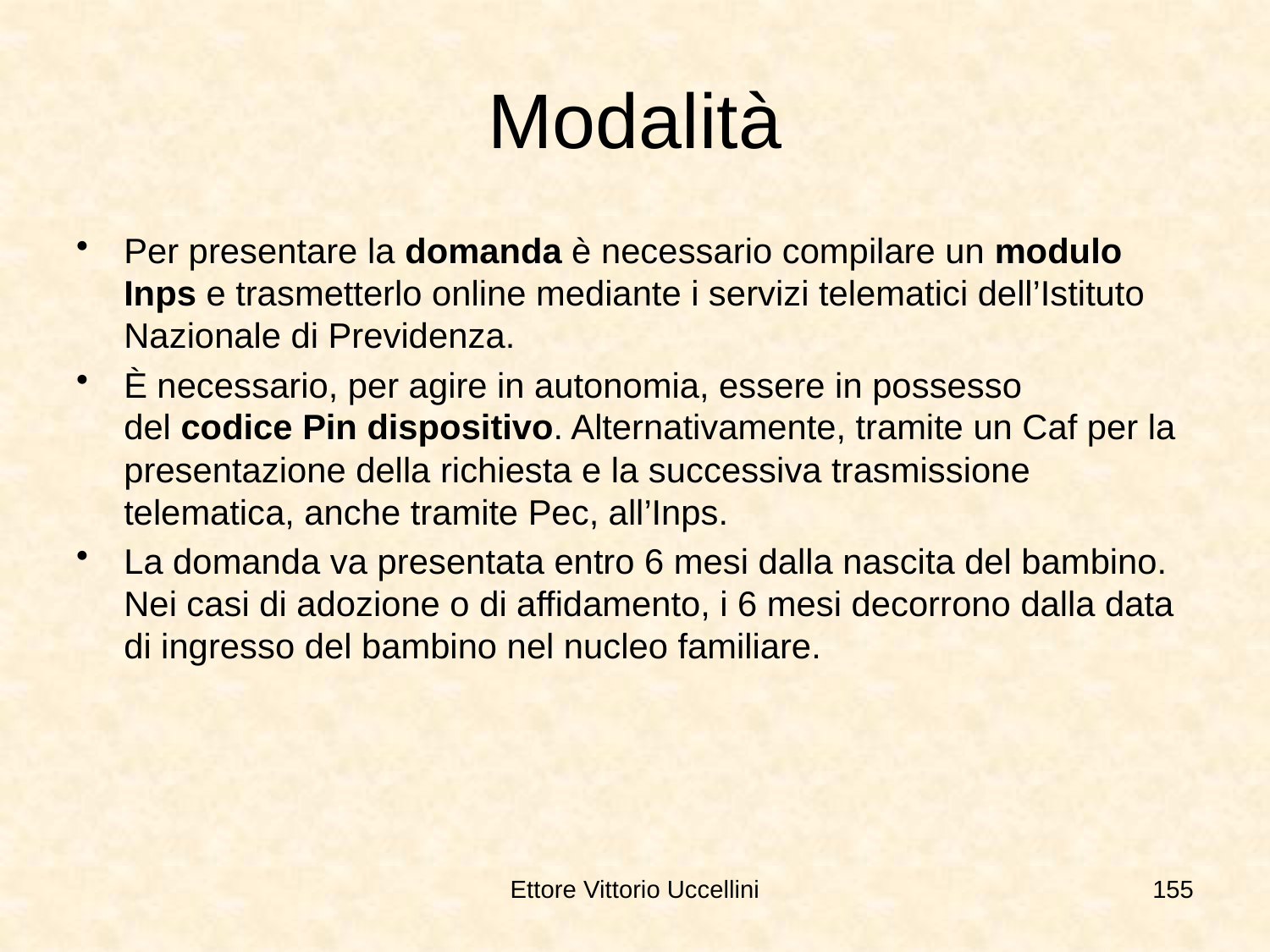

# Modalità
Per presentare la domanda è necessario compilare un modulo Inps e trasmetterlo online mediante i servizi telematici dell’Istituto Nazionale di Previdenza.
È necessario, per agire in autonomia, essere in possesso del codice Pin dispositivo. Alternativamente, tramite un Caf per la presentazione della richiesta e la successiva trasmissione telematica, anche tramite Pec, all’Inps.
La domanda va presentata entro 6 mesi dalla nascita del bambino. Nei casi di adozione o di affidamento, i 6 mesi decorrono dalla data di ingresso del bambino nel nucleo familiare.

Ettore Vittorio Uccellini
155